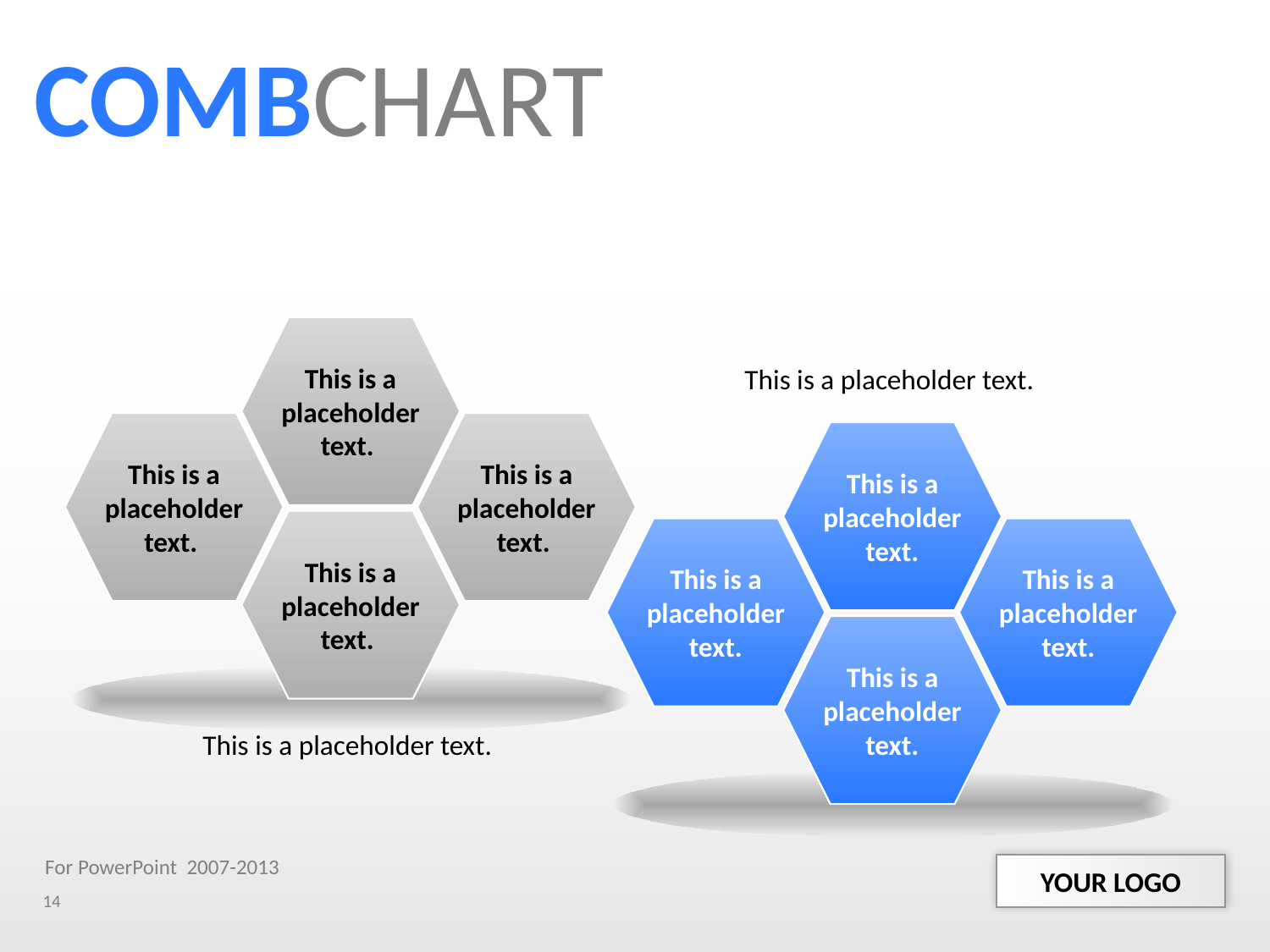

COMBCHART
This is a placeholder text.
This is a placeholder text.
This is a placeholder text.
This is a placeholder text.
This is a placeholder text.
This is a placeholder text.
This is a placeholder text.
This is a placeholder text.
This is a placeholder text.

This is a placeholder text.

For PowerPoint  2007-2013